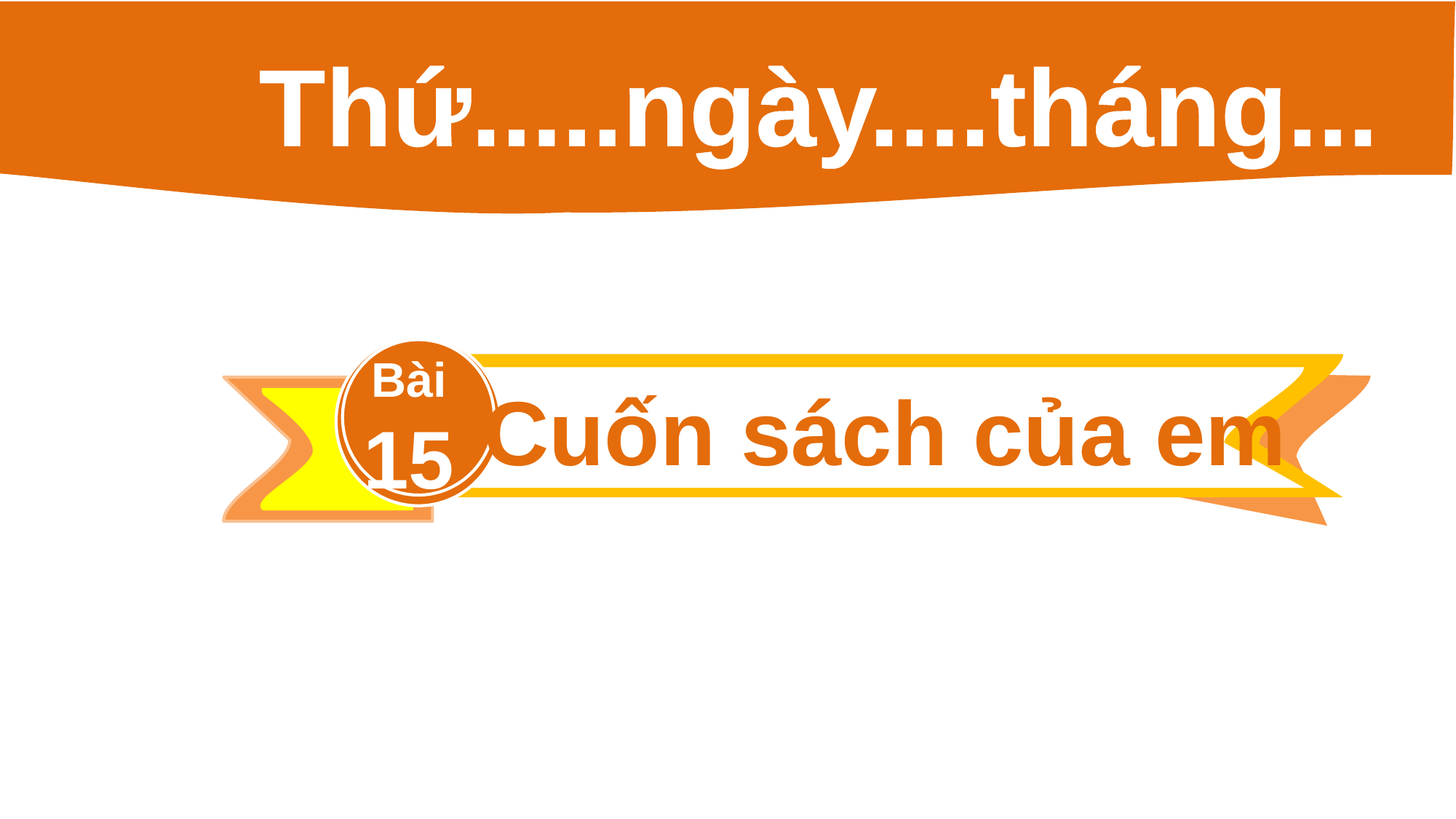

Thứ.....ngày....tháng......

Bài
15

Cuốn sách của em